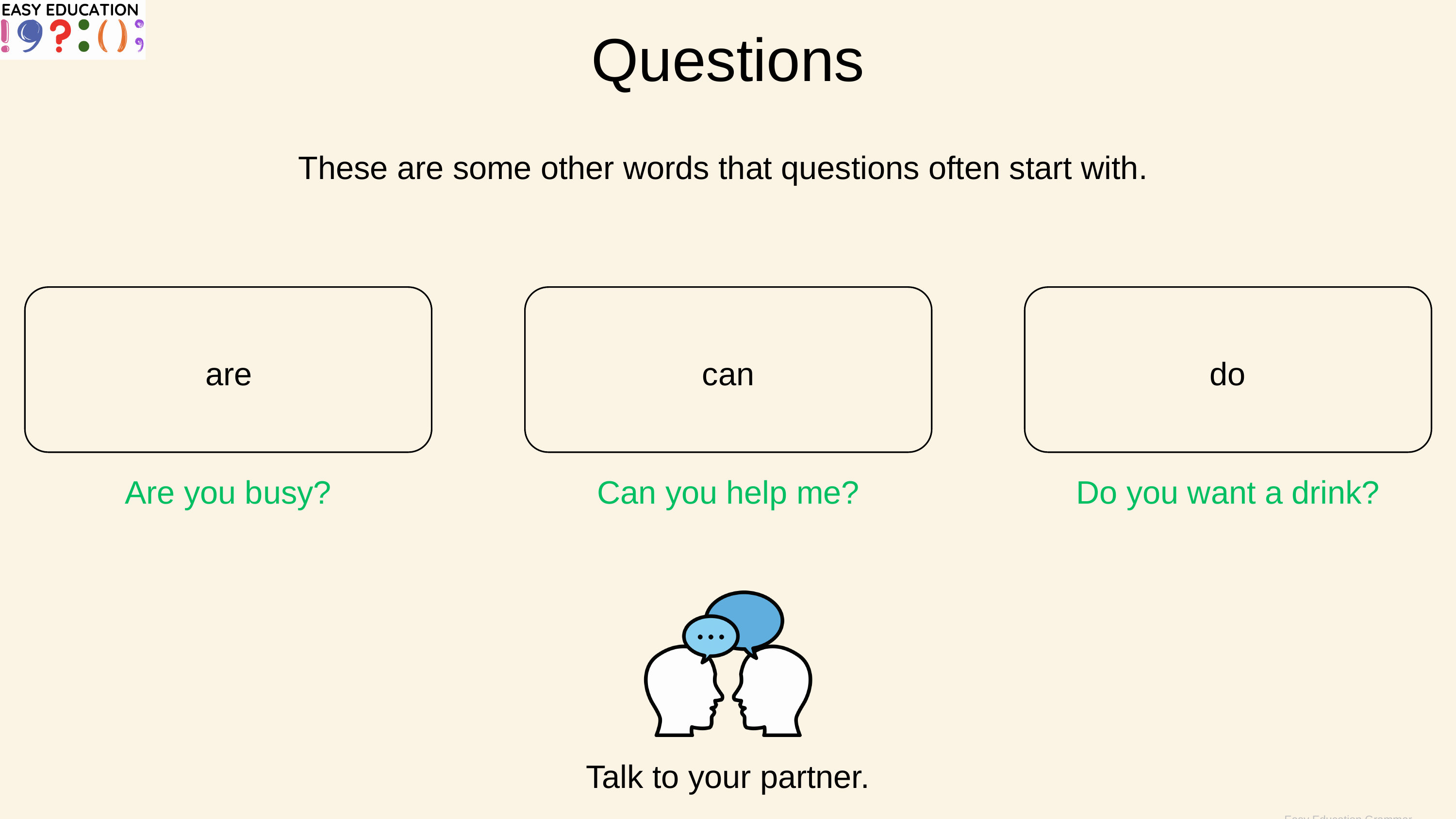

Questions
These are some other words that questions often start with.

are
can
do
Are you busy?
Can you help me?
Do you want a drink?

Talk to your partner.